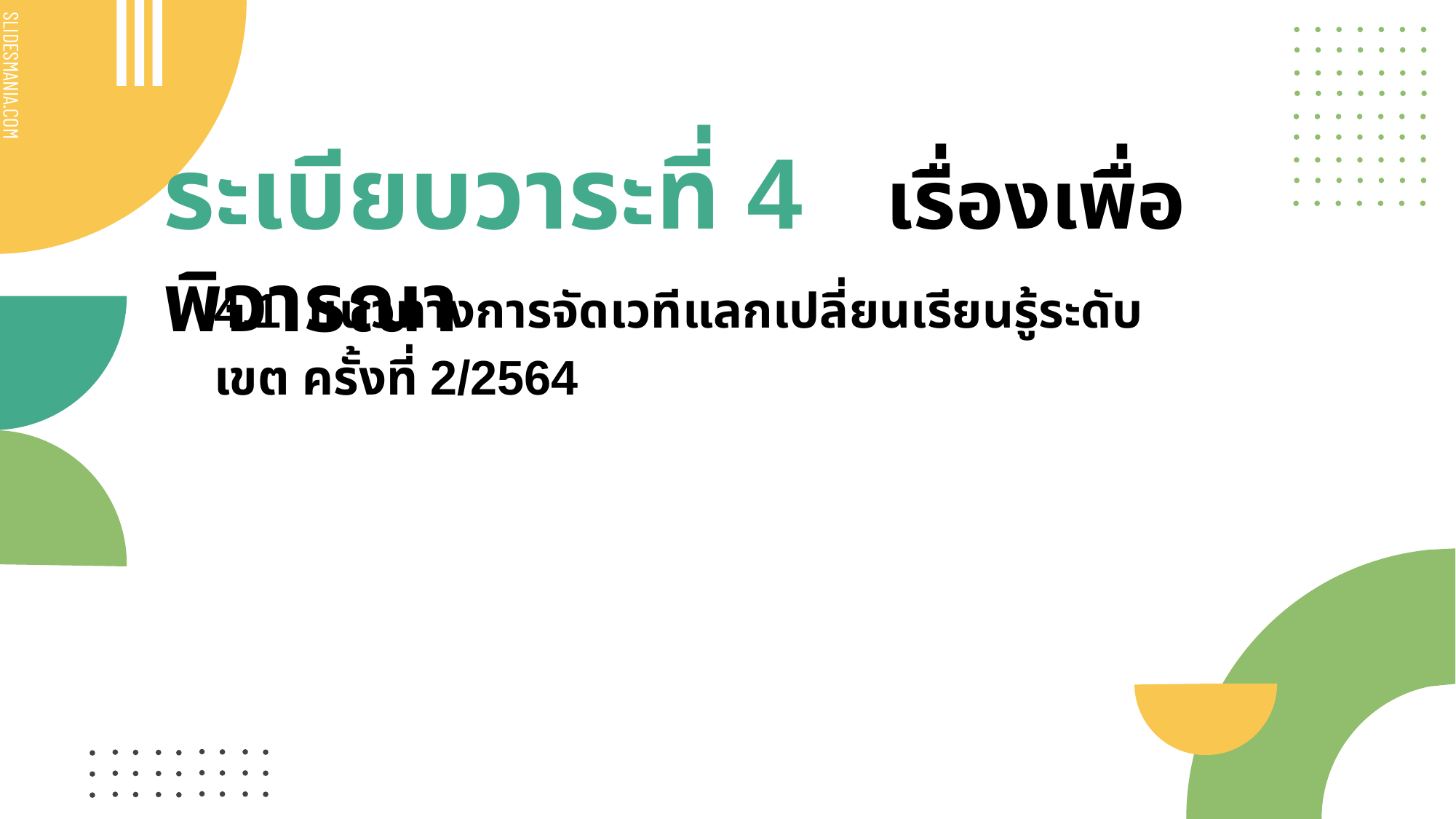

ระเบียบวาระที่ 4   เรื่องเพื่อพิจารณา
4.1  แนวทางการจัดเวทีแลกเปลี่ยนเรียนรู้ระดับเขต ครั้งที่ 2/2564